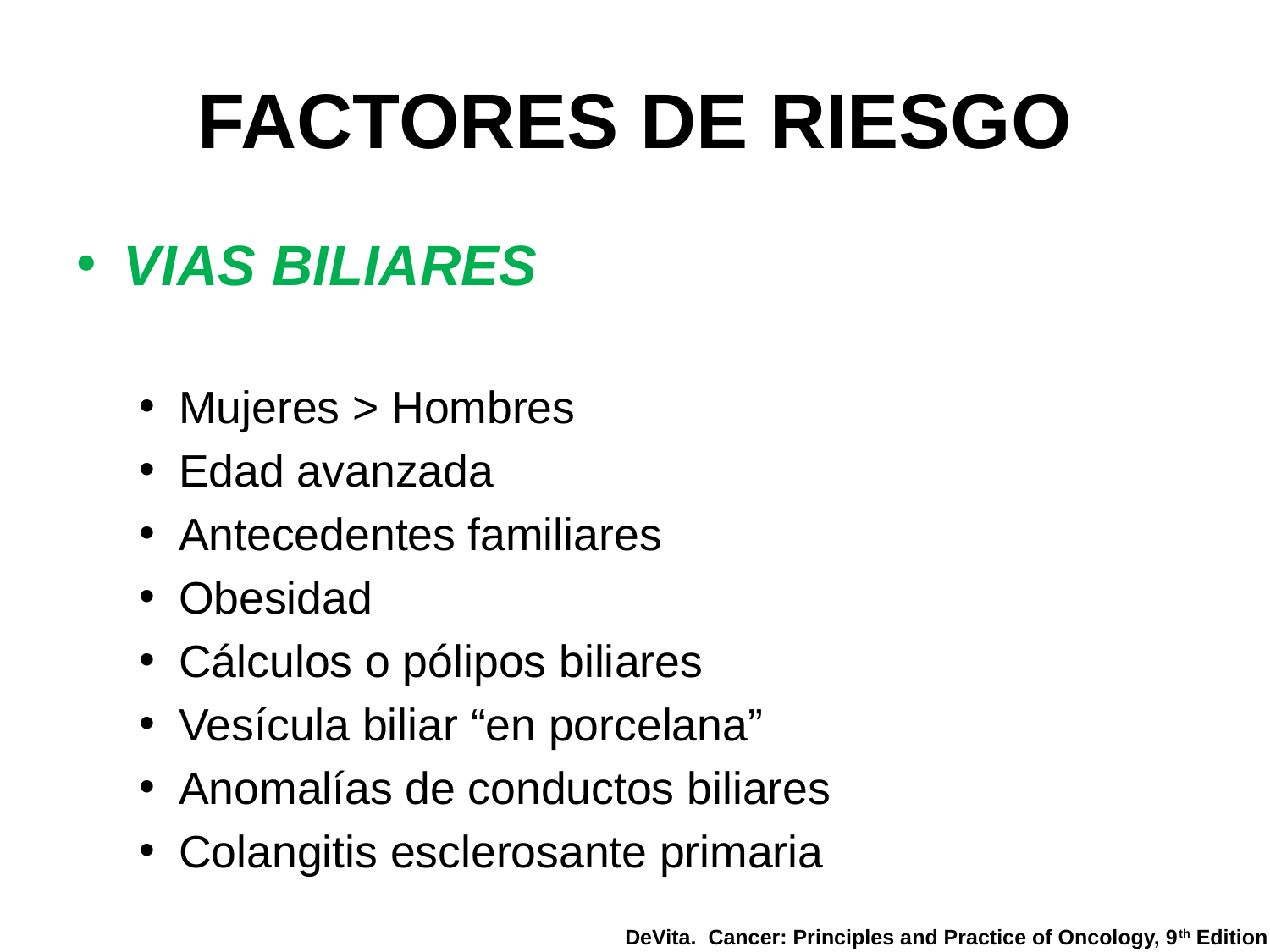

# FACTORES DE RIESGO
VIAS BILIARES

Mujeres > Hombres
Edad avanzada
Antecedentes familiares
Obesidad
Cálculos o pólipos biliares
Vesícula biliar “en porcelana”
Anomalías de conductos biliares
Colangitis esclerosante primaria

DeVita.  Cancer: Principles and Practice of Oncology, 9th Edition